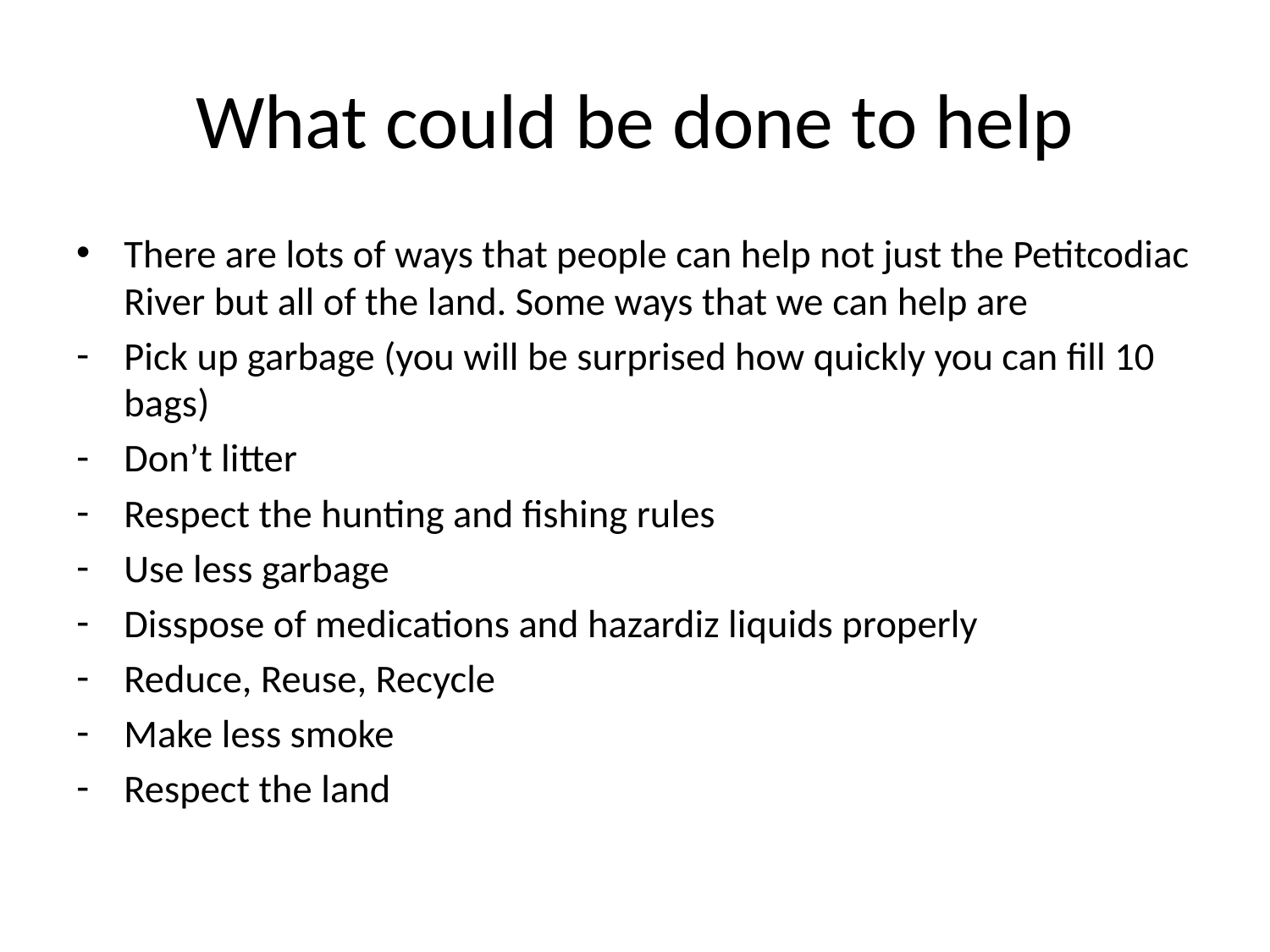

# What could be done to help
There are lots of ways that people can help not just the Petitcodiac River but all of the land. Some ways that we can help are
Pick up garbage (you will be surprised how quickly you can fill 10 bags)
Don’t litter
Respect the hunting and fishing rules
Use less garbage
Disspose of medications and hazardiz liquids properly
Reduce, Reuse, Recycle
Make less smoke
Respect the land